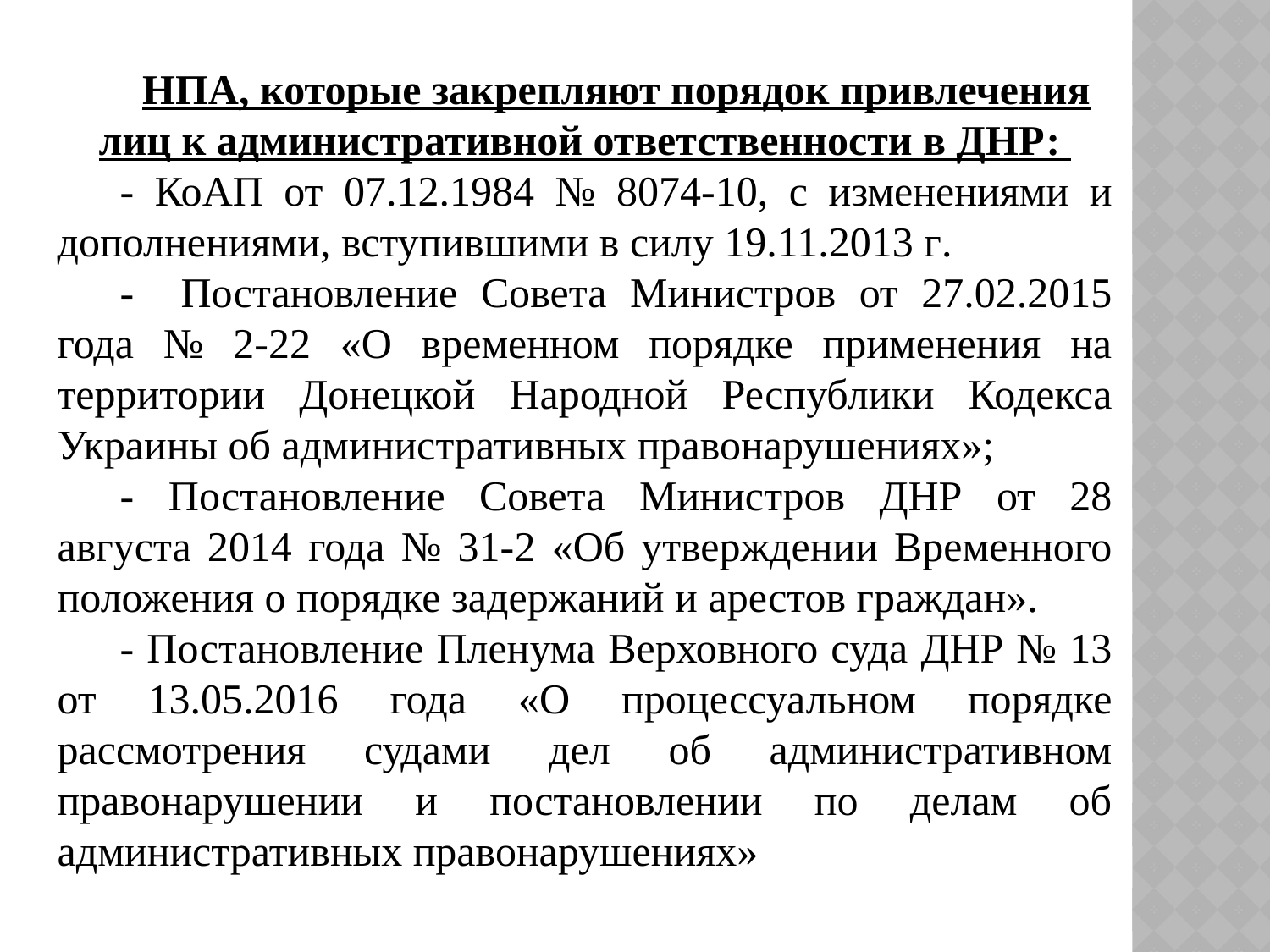

НПА, которые закрепляют порядок привлечения лиц к административной ответственности в ДНР:
- КоАП от 07.12.1984 № 8074-10, с изменениями и дополнениями, вступившими в силу 19.11.2013 г.
-  Постановление Совета Министров от 27.02.2015 года № 2-22 «О временном порядке применения на территории Донецкой Народной Республики Кодекса Украины об административных правонарушениях»;
- Постановление Совета Министров ДНР от 28 августа 2014 года № 31-2 «Об утверждении Временного положения о порядке задержаний и арестов граждан».
- Постановление Пленума Верховного суда ДНР № 13 от 13.05.2016 года «О процессуальном порядке рассмотрения судами дел об административном правонарушении и постановлении по делам об административных правонарушениях»